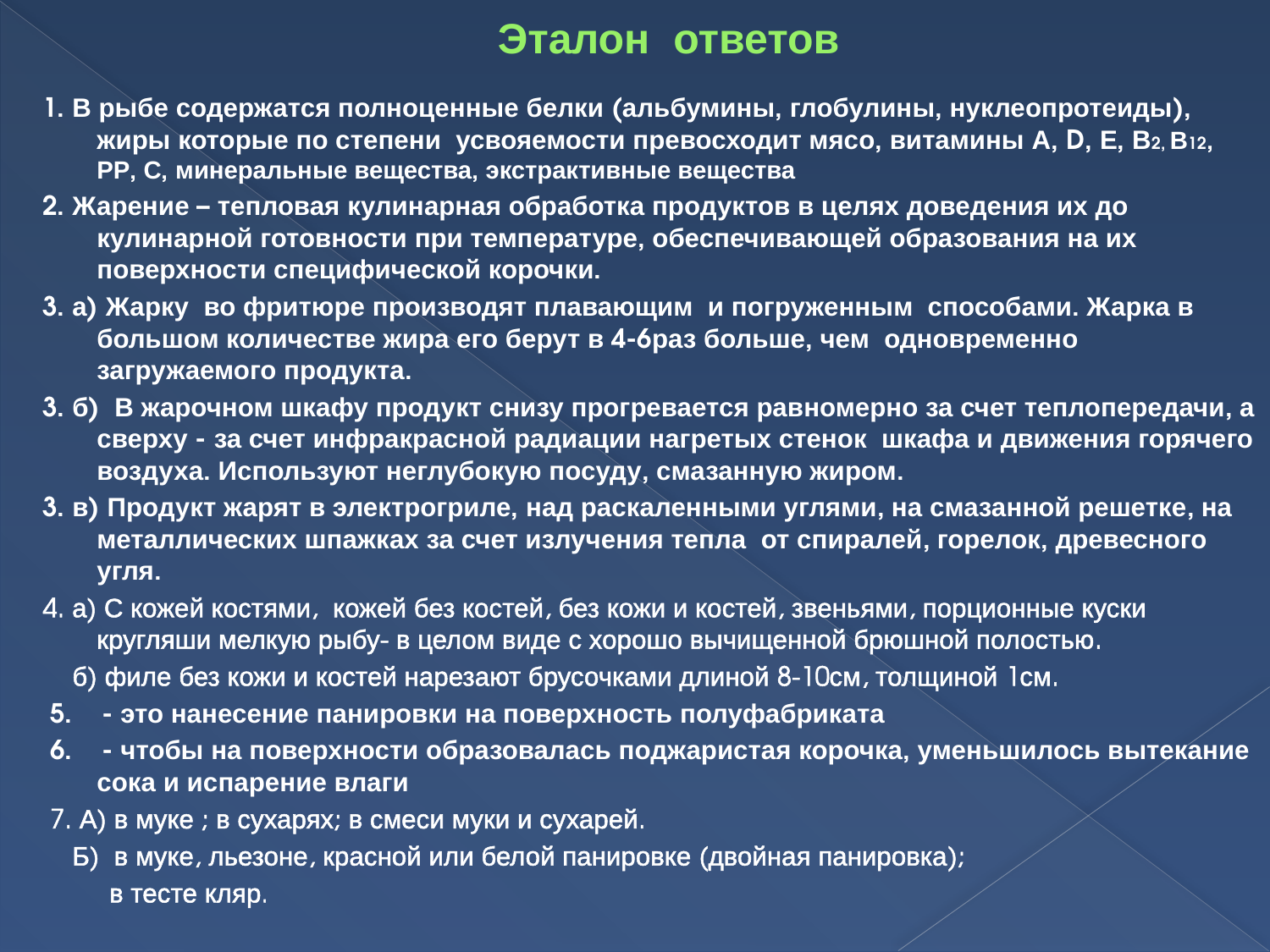

# Эталон  ответов
1. В рыбе содержатся полноценные белки (альбумины, глобулины, нуклеопротеиды), жиры которые по степени  усвояемости превосходит мясо, витамины А, D, Е, В2, В12, РР, С, минеральные вещества, экстрактивные вещества
2. Жарение – тепловая кулинарная обработка продуктов в целях доведения их до кулинарной готовности при температуре, обеспечивающей образования на их поверхности специфической корочки.
3. а) Жарку  во фритюре производят плавающим  и погруженным  способами. Жарка в большом количестве жира его берут в 4-6раз больше, чем  одновременно загружаемого продукта.
3. б)  В жарочном шкафу продукт снизу прогревается равномерно за счет теплопередачи, а сверху - за счет инфракрасной радиации нагретых стенок  шкафа и движения горячего воздуха. Используют неглубокую посуду, смазанную жиром.
3. в) Продукт жарят в электрогриле, над раскаленными углями, на смазанной решетке, на металлических шпажках за счет излучения тепла  от спиралей, горелок, древесного угля.
4. а) С кожей костями,  кожей без костей, без кожи и костей, звеньями, порционные куски кругляши мелкую рыбу- в целом виде с хорошо вычищенной брюшной полостью.
    б) филе без кожи и костей нарезают брусочками длиной 8-10см, толщиной 1см.
 5.    - это нанесение панировки на поверхность полуфабриката
 6.    - чтобы на поверхности образовалась поджаристая корочка, уменьшилось вытекание сока и испарение влаги
 7. А) в муке ; в сухарях; в смеси муки и сухарей.
    Б)  в муке, льезоне, красной или белой панировке (двойная панировка);
         в тесте кляр.